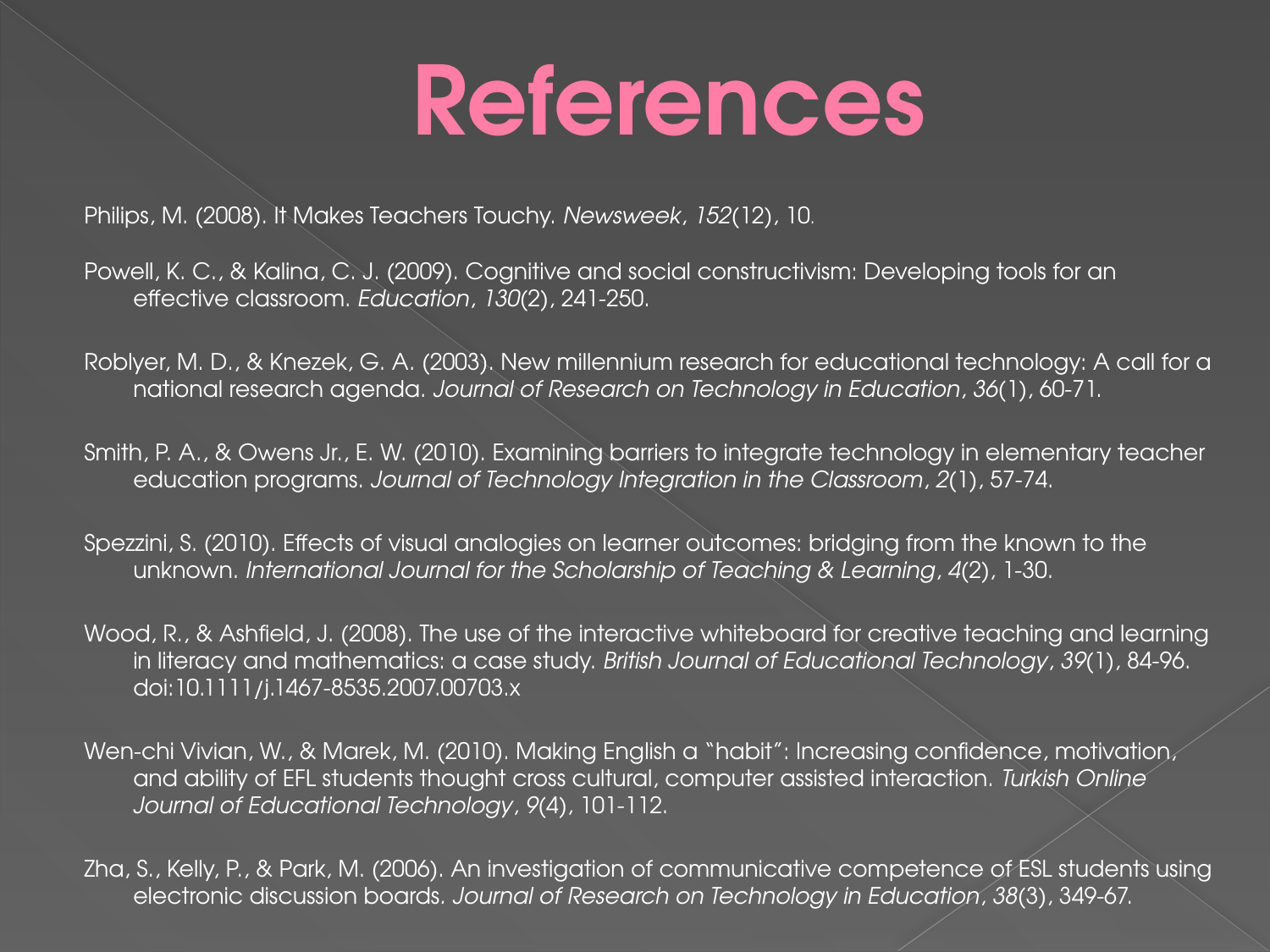

# References

Philips, M. (2008). It Makes Teachers Touchy. Newsweek, 152(12), 10.

Powell, K. C., & Kalina, C. J. (2009). Cognitive and social constructivism: Developing tools for an effective classroom. Education, 130(2), 241-250.

Roblyer, M. D., & Knezek, G. A. (2003). New millennium research for educational technology: A call for a national research agenda. Journal of Research on Technology in Education, 36(1), 60-71.

Smith, P. A., & Owens Jr., E. W. (2010). Examining barriers to integrate technology in elementary teacher education programs. Journal of Technology Integration in the Classroom, 2(1), 57-74.

Spezzini, S. (2010). Effects of visual analogies on learner outcomes: bridging from the known to the unknown. International Journal for the Scholarship of Teaching & Learning, 4(2), 1-30.

Wood, R., & Ashfield, J. (2008). The use of the interactive whiteboard for creative teaching and learning in literacy and mathematics: a case study. British Journal of Educational Technology, 39(1), 84-96. doi:10.1111/j.1467-8535.2007.00703.x

Wen-chi Vivian, W., & Marek, M. (2010). Making English a “habit”: Increasing confidence, motivation, and ability of EFL students thought cross cultural, computer assisted interaction. Turkish Online Journal of Educational Technology, 9(4), 101-112.

Zha, S., Kelly, P., & Park, M. (2006). An investigation of communicative competence of ESL students using electronic discussion boards. Journal of Research on Technology in Education, 38(3), 349-67.